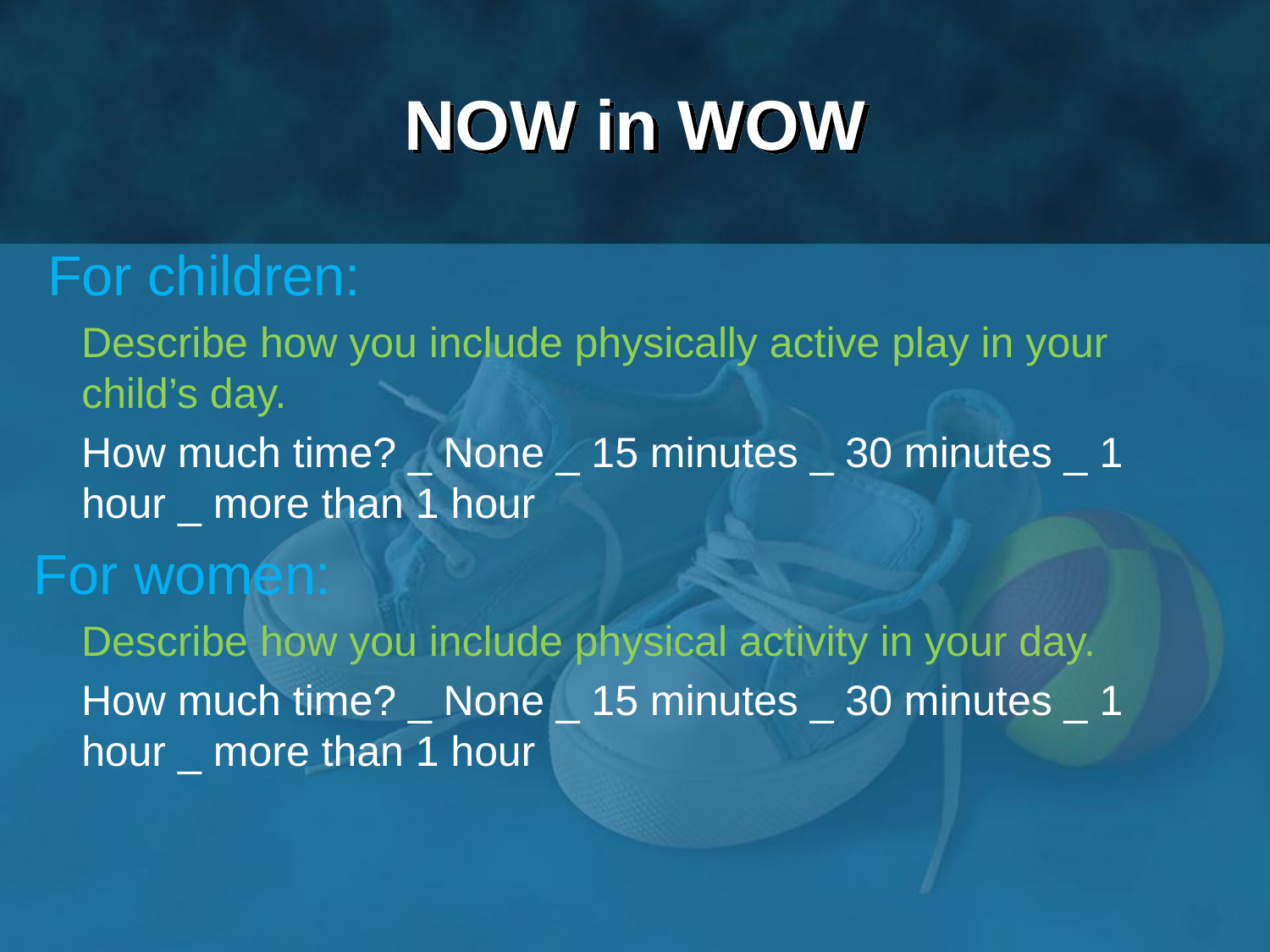

# NOW in WOW
 For children:
    Describe how you include physically active play in your child’s day.
    How much time? _ None _ 15 minutes _ 30 minutes _ 1 hour _ more than 1 hour
For women:
    Describe how you include physical activity in your day.
    How much time? _ None _ 15 minutes _ 30 minutes _ 1 hour _ more than 1 hour